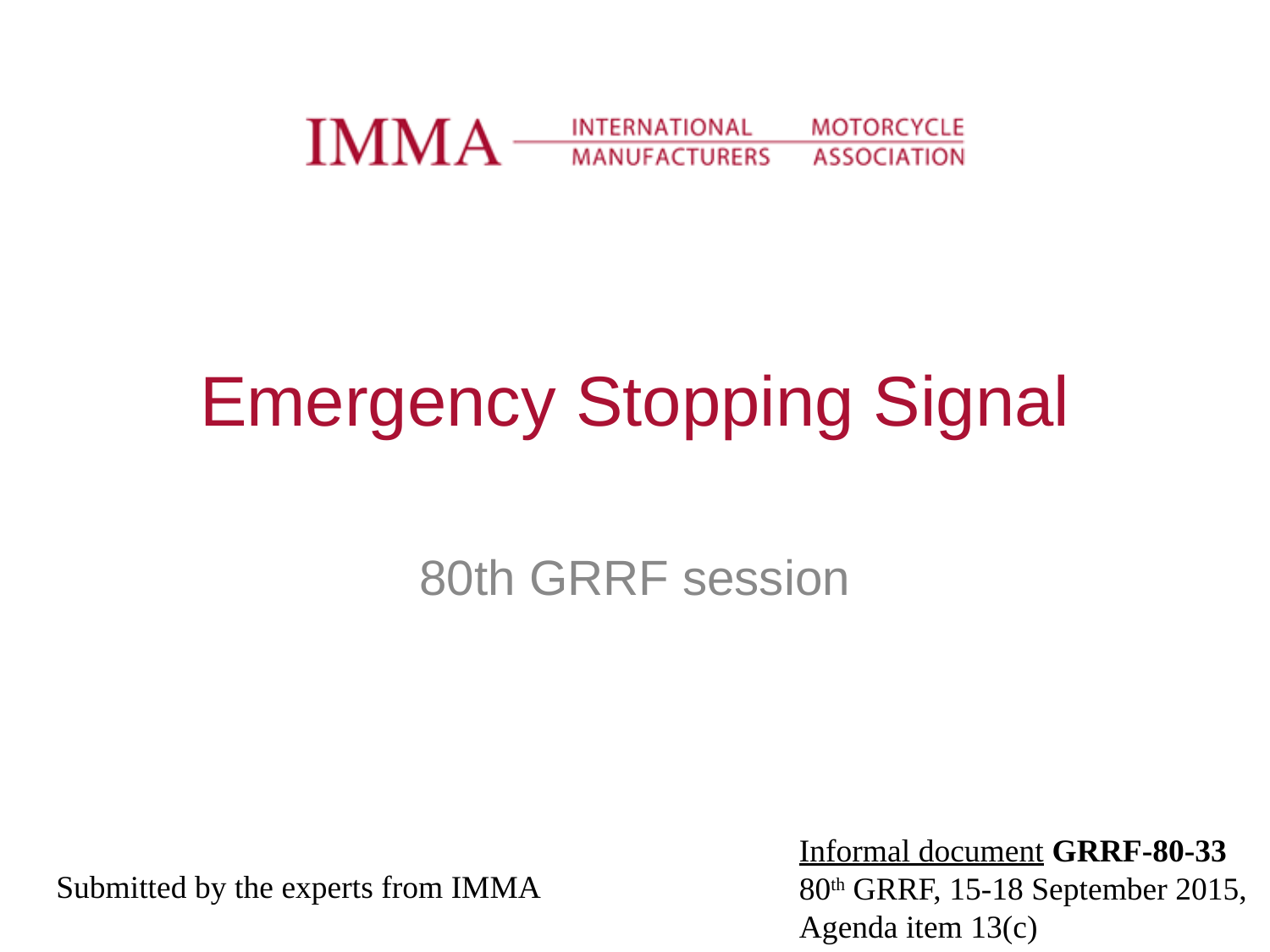

# Emergency Stopping Signal
80th GRRF session
Informal document GRRF-80-33
80th GRRF, 15-18 September 2015,
Agenda item 13(c)
Submitted by the experts from IMMA